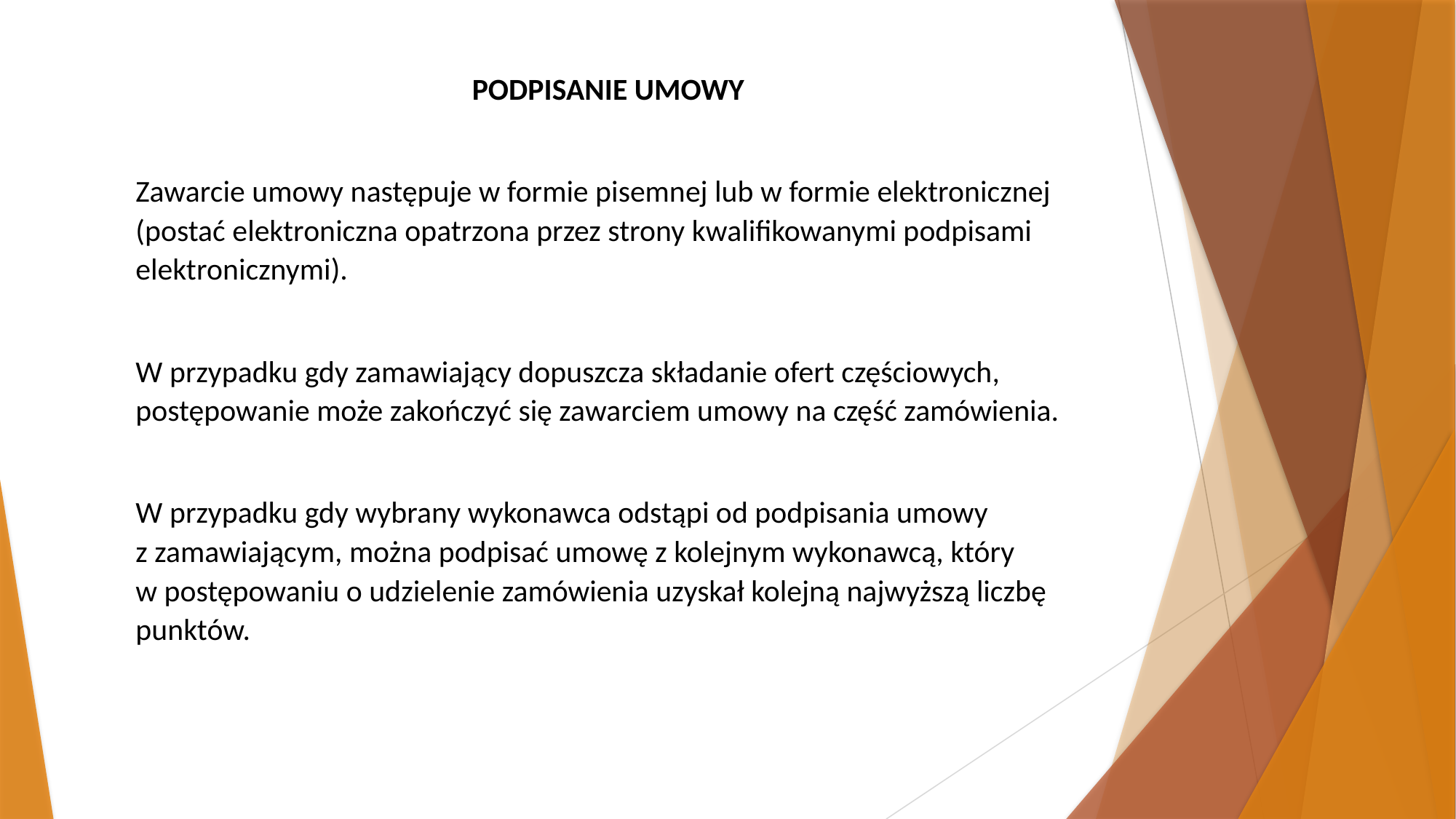

PODPISANIE UMOWY

Zawarcie umowy następuje w formie pisemnej lub w formie elektronicznej (postać elektroniczna opatrzona przez strony kwalifikowanymi podpisami elektronicznymi).

W przypadku gdy zamawiający dopuszcza składanie ofert częściowych, postępowanie może zakończyć się zawarciem umowy na część zamówienia.

W przypadku gdy wybrany wykonawca odstąpi od podpisania umowy
z zamawiającym, można podpisać umowę z kolejnym wykonawcą, który
w postępowaniu o udzielenie zamówienia uzyskał kolejną najwyższą liczbę punktów.